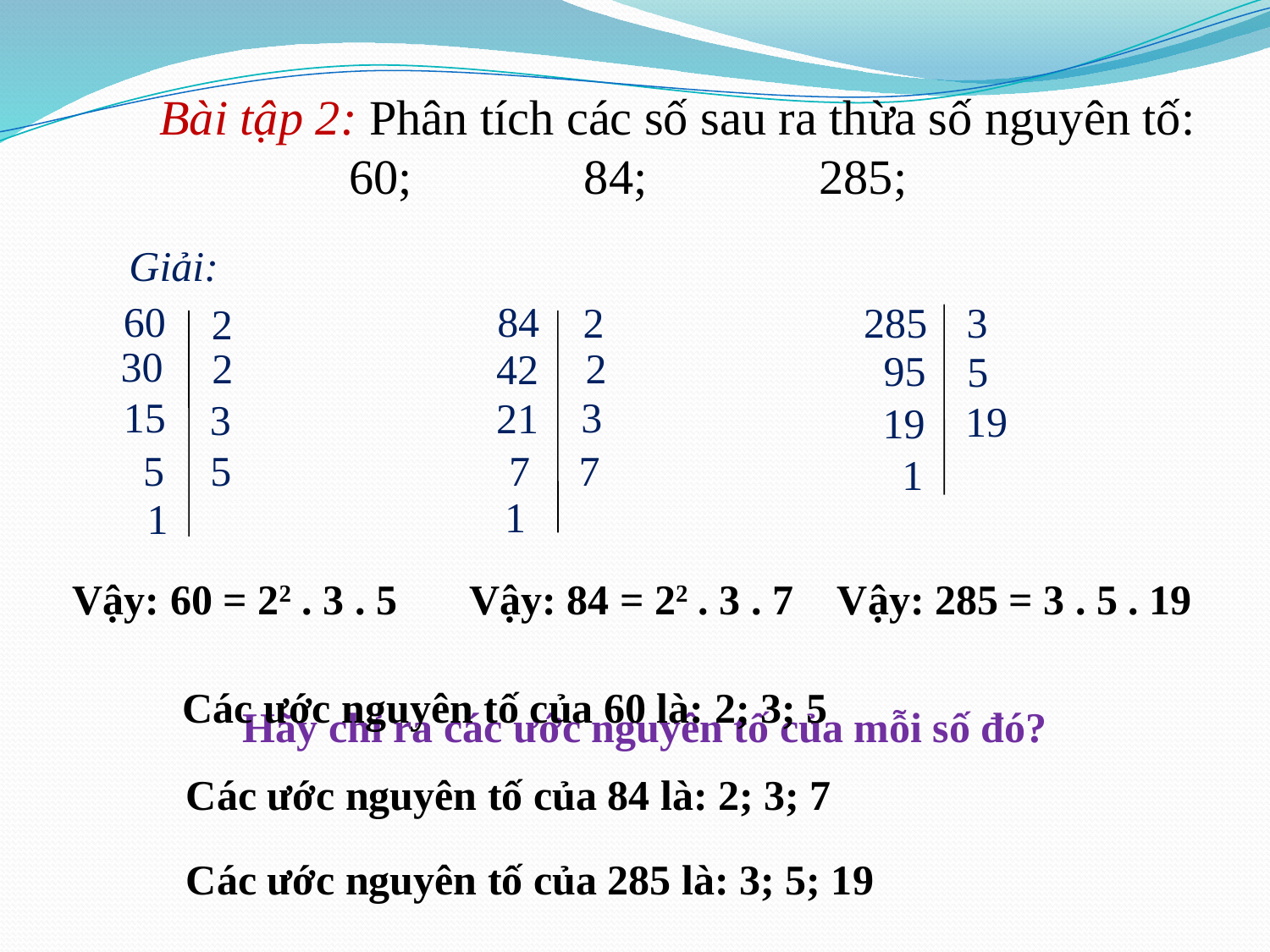

Bài tập 2: Phân tích các số sau ra thừa số nguyên tố:
60;              84;              285;

Giải:
60
84
2
285
3
2

30
2
2
42
95
5
15
3
21
3
19
19
5
5
7
 7
 1
 1
1
Vậy: 60 = 22 . 3 . 5
Vậy: 84 = 22 . 3 . 7
Vậy: 285 = 3 . 5 . 19
Các ước nguyên tố của 60 là: 2; 3; 5
Hãy chỉ ra các ước nguyên tố của mỗi số đó?
Các ước nguyên tố của 84 là: 2; 3; 7
Các ước nguyên tố của 285 là: 3; 5; 19